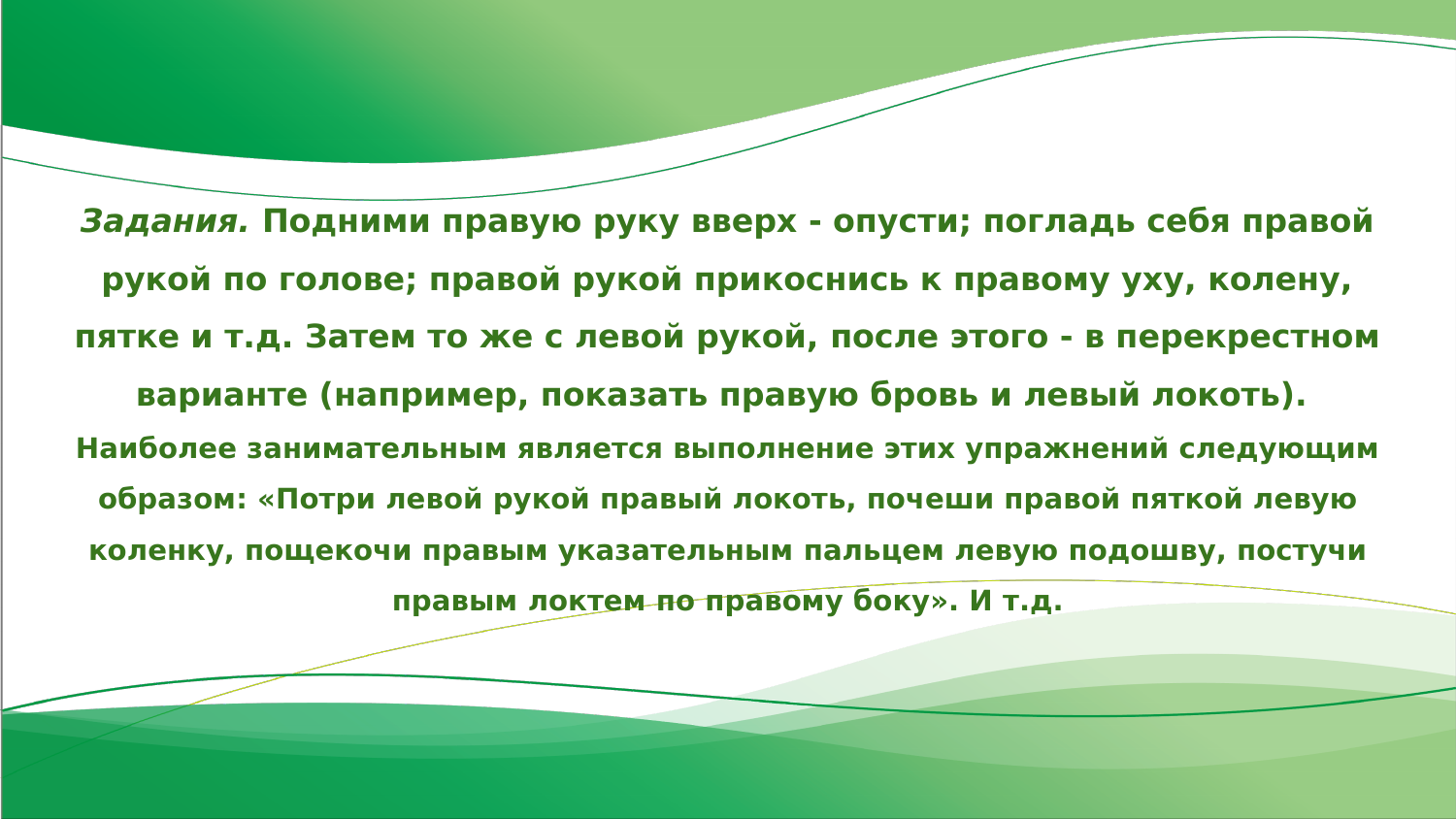

Задания. Подними правую руку вверх - опусти; погладь себя правой рукой по голове; правой рукой прикоснись к правому уху, колену, пятке и т.д. Затем то же с левой рукой, после этого - в перекрестном варианте (например, показать правую бровь и левый локоть).
Наиболее занимательным является выполнение этих упражнений следующим образом: «Потри левой рукой правый локоть, почеши правой пяткой левую коленку, пощекочи правым указательным пальцем левую подошву, постучи правым локтем по правому боку». И т.д.